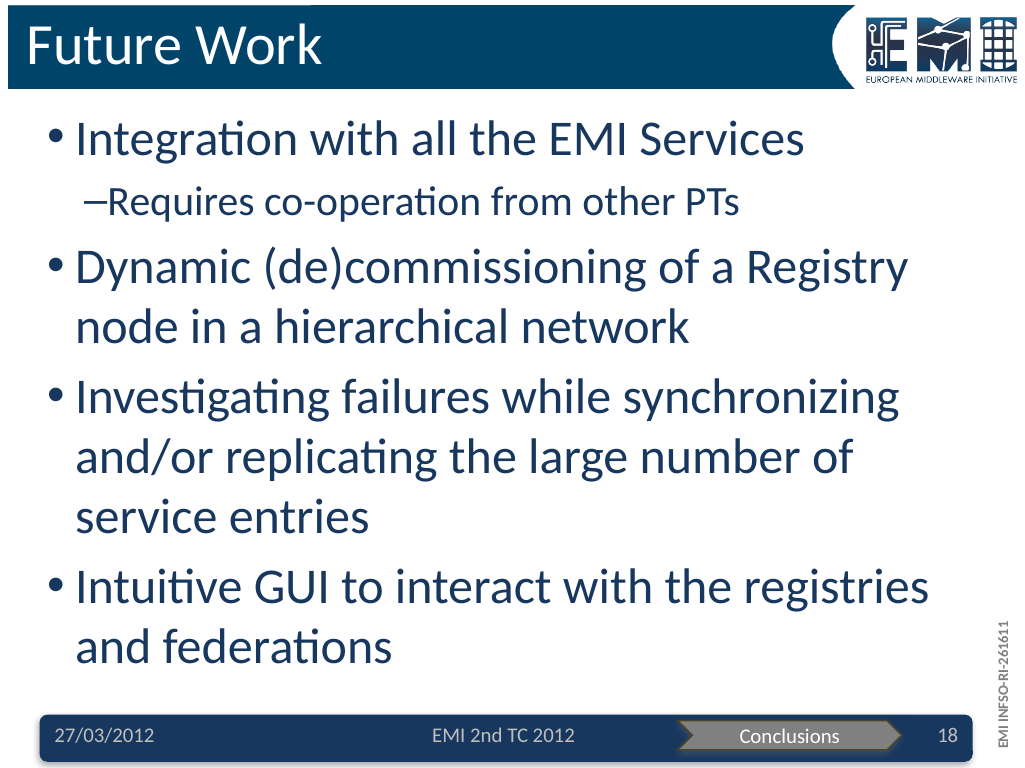

# Future Work
Integration with all the EMI Services
Requires co-operation from other PTs
Dynamic (de)commissioning of a Registry node in a hierarchical network
Investigating failures while synchronizing and/or replicating the large number of service entries
Intuitive GUI to interact with the registries and federations

27/03/2012
EMI 2nd TC 2012
18
Conclusions